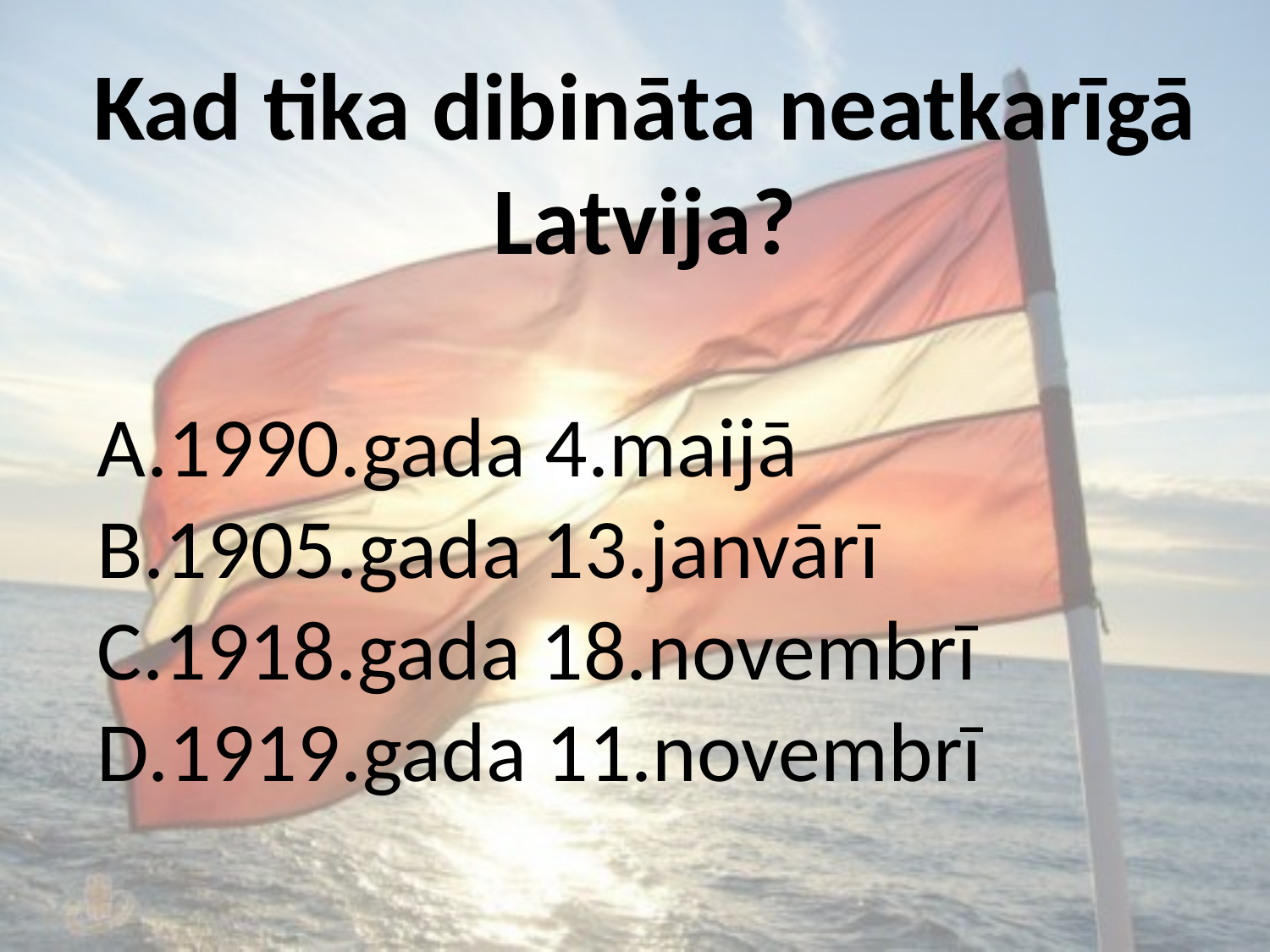

Kad tika dibināta neatkarīgā Latvija?
1990.gada 4.maijā
1905.gada 13.janvārī
1918.gada 18.novembrī
1919.gada 11.novembrī